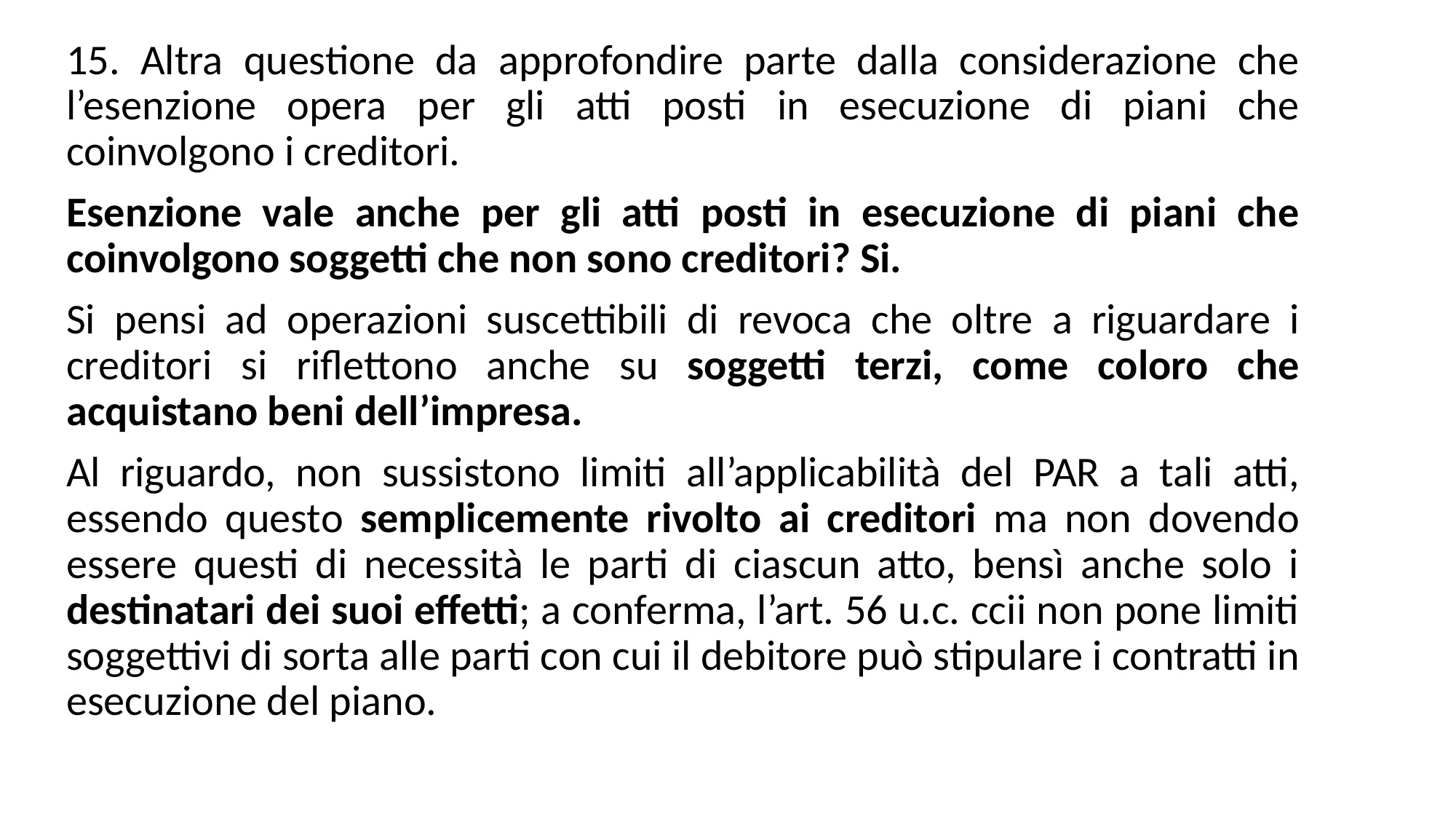

15. Altra questione da approfondire parte dalla considerazione che l’esenzione opera per gli atti posti in esecuzione di piani che coinvolgono i creditori.
Esenzione vale anche per gli atti posti in esecuzione di piani che coinvolgono soggetti che non sono creditori? Si.
Si pensi ad operazioni suscettibili di revoca che oltre a riguardare i creditori si riflettono anche su soggetti terzi, come coloro che acquistano beni dell’impresa.
Al riguardo, non sussistono limiti all’applicabilità del PAR a tali atti, essendo questo semplicemente rivolto ai creditori ma non dovendo essere questi di necessità le parti di ciascun atto, bensì anche solo i destinatari dei suoi effetti; a conferma, l’art. 56 u.c. ccii non pone limiti soggettivi di sorta alle parti con cui il debitore può stipulare i contratti in esecuzione del piano.